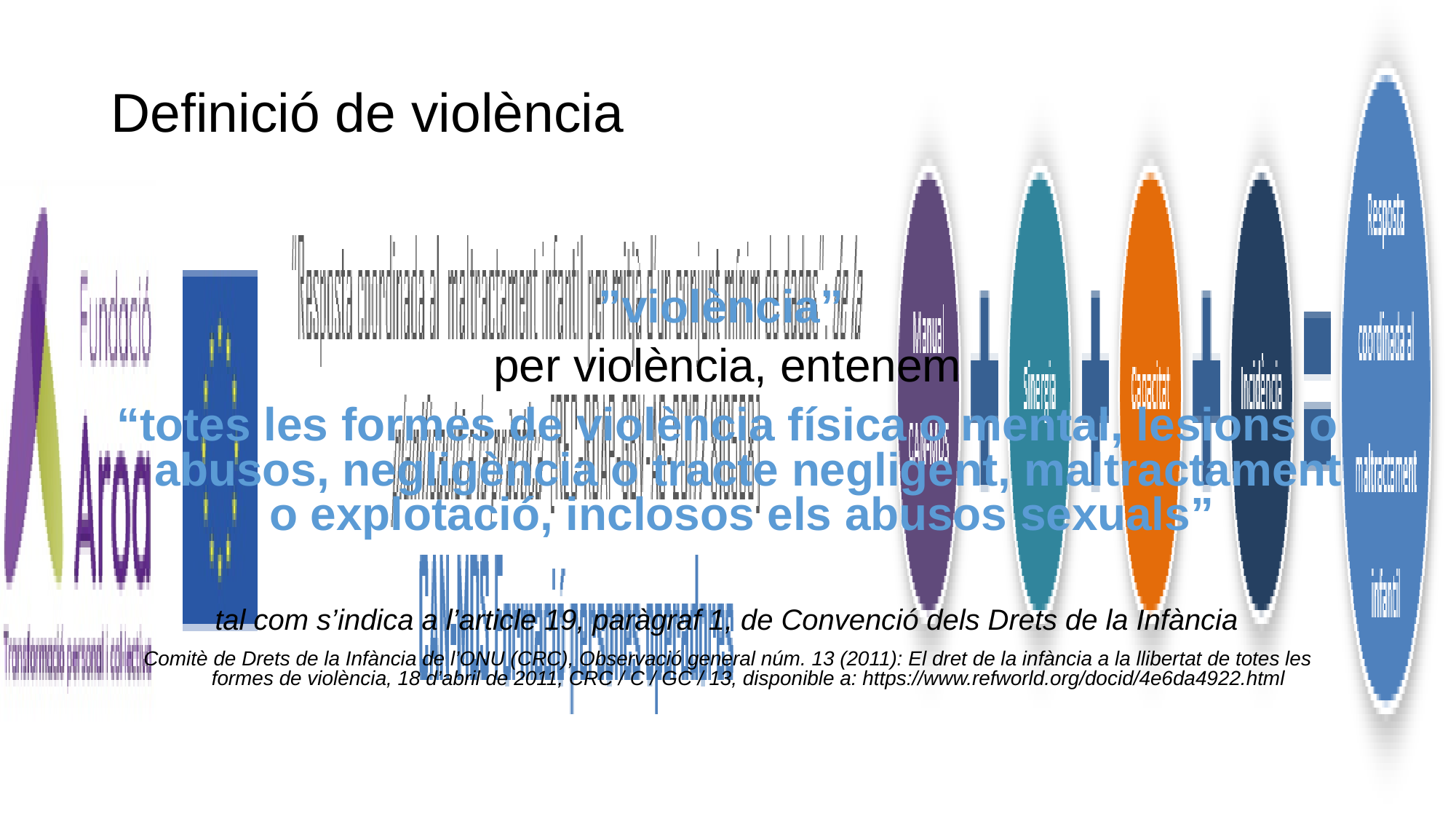

# Definició de violència

”violència”
per violència, entenem
“totes les formes de violència física o mental, lesions o abusos, negligència o tracte negligent, maltractament o explotació, inclosos els abusos sexuals”

tal com s’indica a l’article 19, paràgraf 1, de Convenció dels Drets de la Infància
Comitè de Drets de la Infància de l’ONU (CRC), Observació general núm. 13 (2011): El dret de la infància a la llibertat de totes les formes de violència, 18 d’abril de 2011, CRC / C / GC / 13, disponible a: https://www.refworld.org/docid/4e6da4922.html